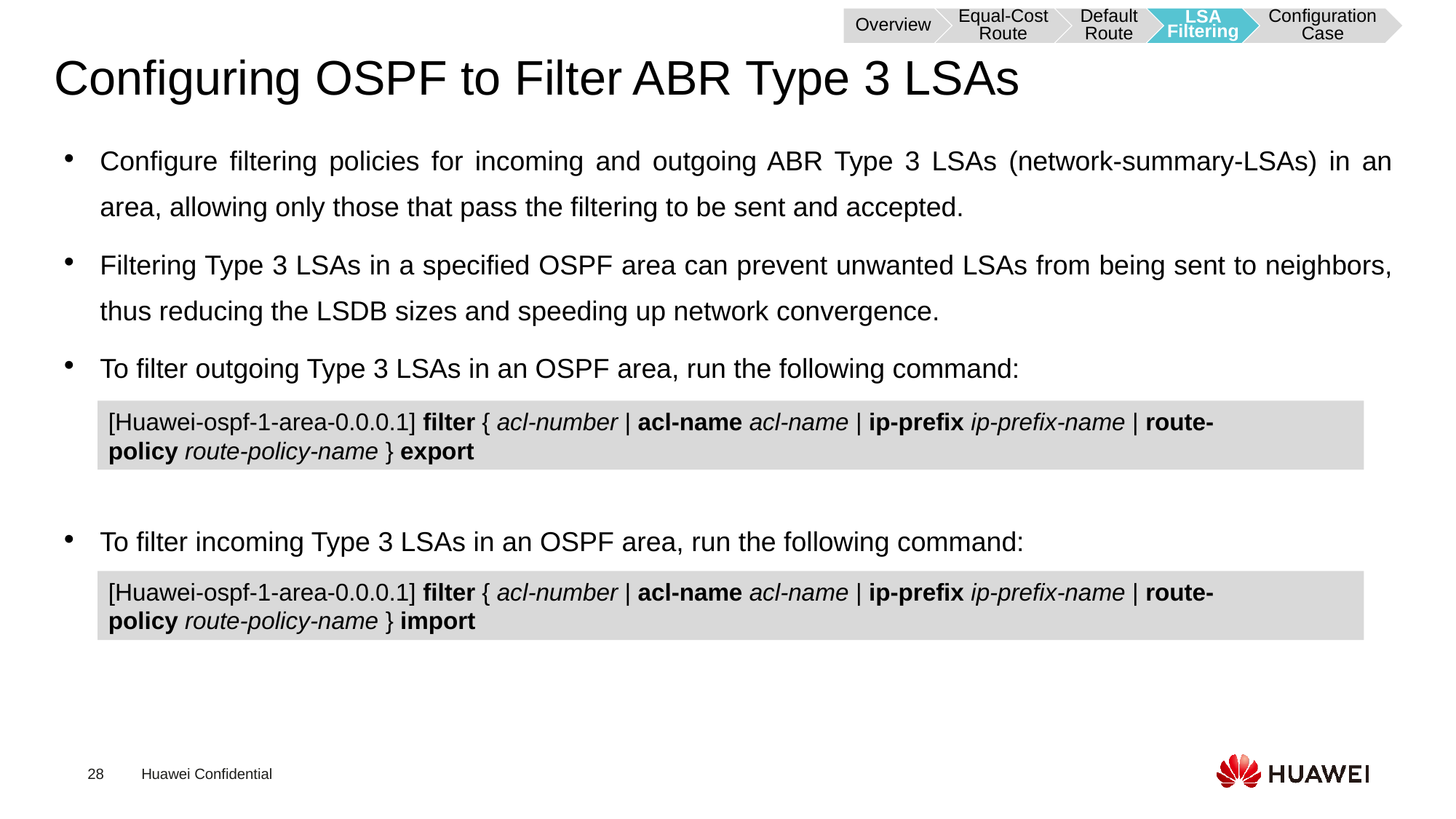

Overview
Equal-Cost Route
Default Route
LSA Filtering
Configuration Case
# Configuring OSPF to Filter ABR Type 3 LSAs
Configure filtering policies for incoming and outgoing ABR Type 3 LSAs (network-summary-LSAs) in an area, allowing only those that pass the filtering to be sent and accepted.
Filtering Type 3 LSAs in a specified OSPF area can prevent unwanted LSAs from being sent to neighbors, thus reducing the LSDB sizes and speeding up network convergence.
To filter outgoing Type 3 LSAs in an OSPF area, run the following command:

To filter incoming Type 3 LSAs in an OSPF area, run the following command:
[Huawei-ospf-1-area-0.0.0.1] filter { acl-number | acl-name acl-name | ip-prefix ip-prefix-name | route-policy route-policy-name } export
[Huawei-ospf-1-area-0.0.0.1] filter { acl-number | acl-name acl-name | ip-prefix ip-prefix-name | route-policy route-policy-name } import